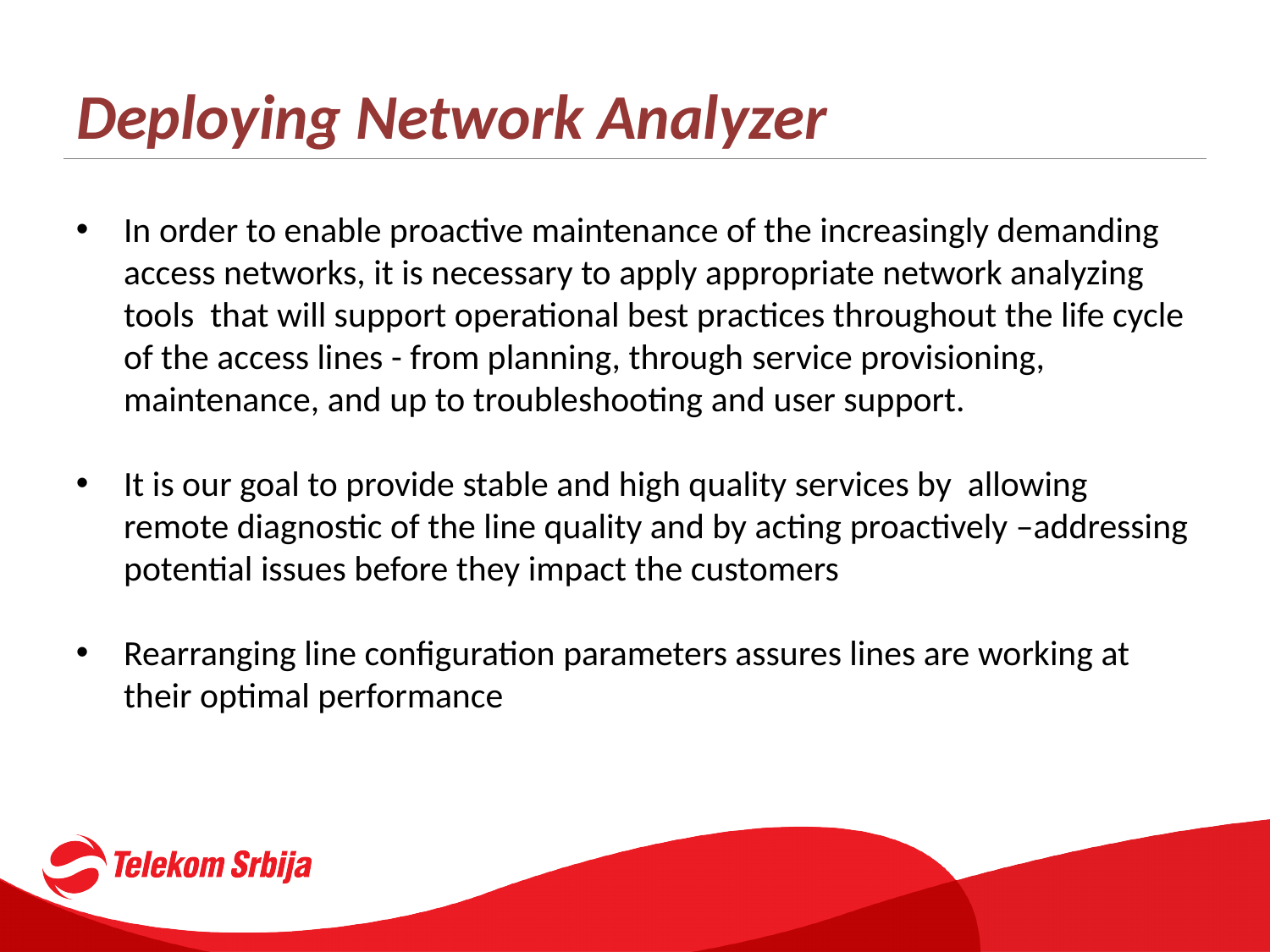

# Deploying Network Analyzer
In order to enable proactive maintenance of the increasingly demanding access networks, it is necessary to apply appropriate network analyzing tools  that will support operational best practices throughout the life cycle of the access lines - from planning, through service provisioning, maintenance, and up to troubleshooting and user support.

It is our goal to provide stable and high quality services by  allowing remote diagnostic of the line quality and by acting proactively –addressing potential issues before they impact the customers

Rearranging line configuration parameters assures lines are working at their optimal performance